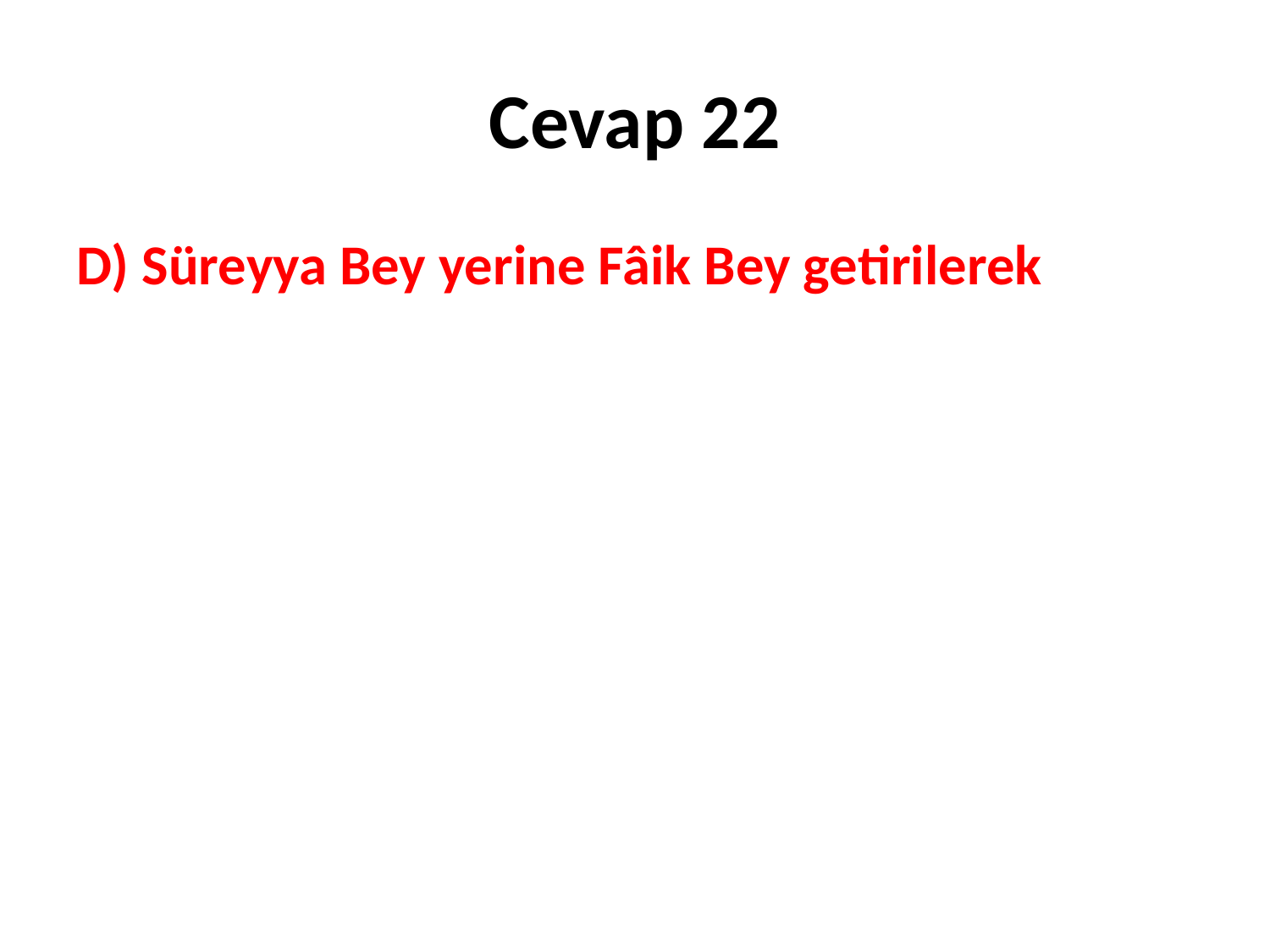

# Cevap 22
D) Süreyya Bey yerine Fâik Bey getirilerek